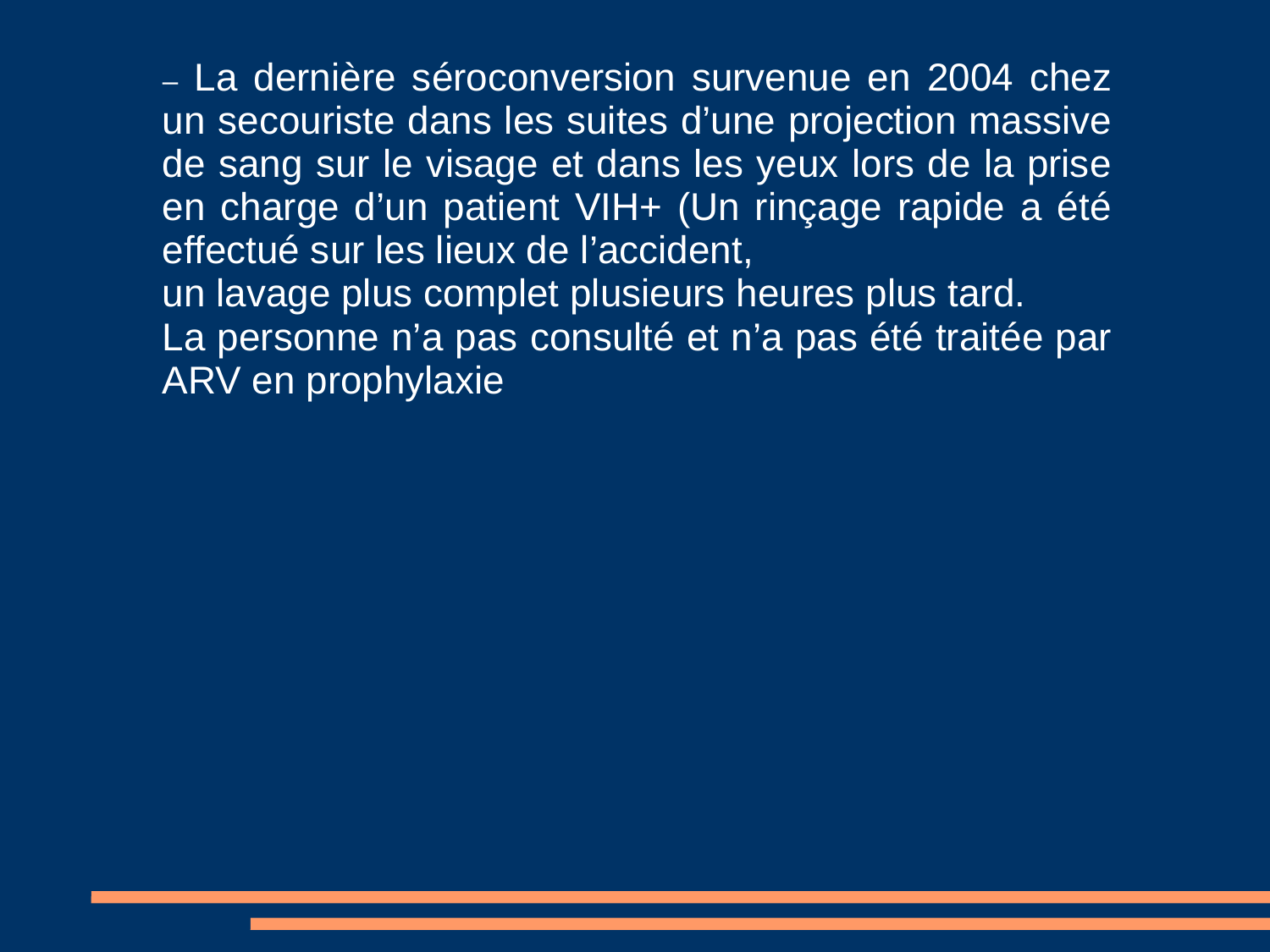

– La dernière séroconversion survenue en 2004 chez un secouriste dans les suites d’une projection massive de sang sur le visage et dans les yeux lors de la prise en charge d’un patient VIH+ (Un rinçage rapide a été effectué sur les lieux de l’accident,
un lavage plus complet plusieurs heures plus tard.
La personne n’a pas consulté et n’a pas été traitée par ARV en prophylaxie